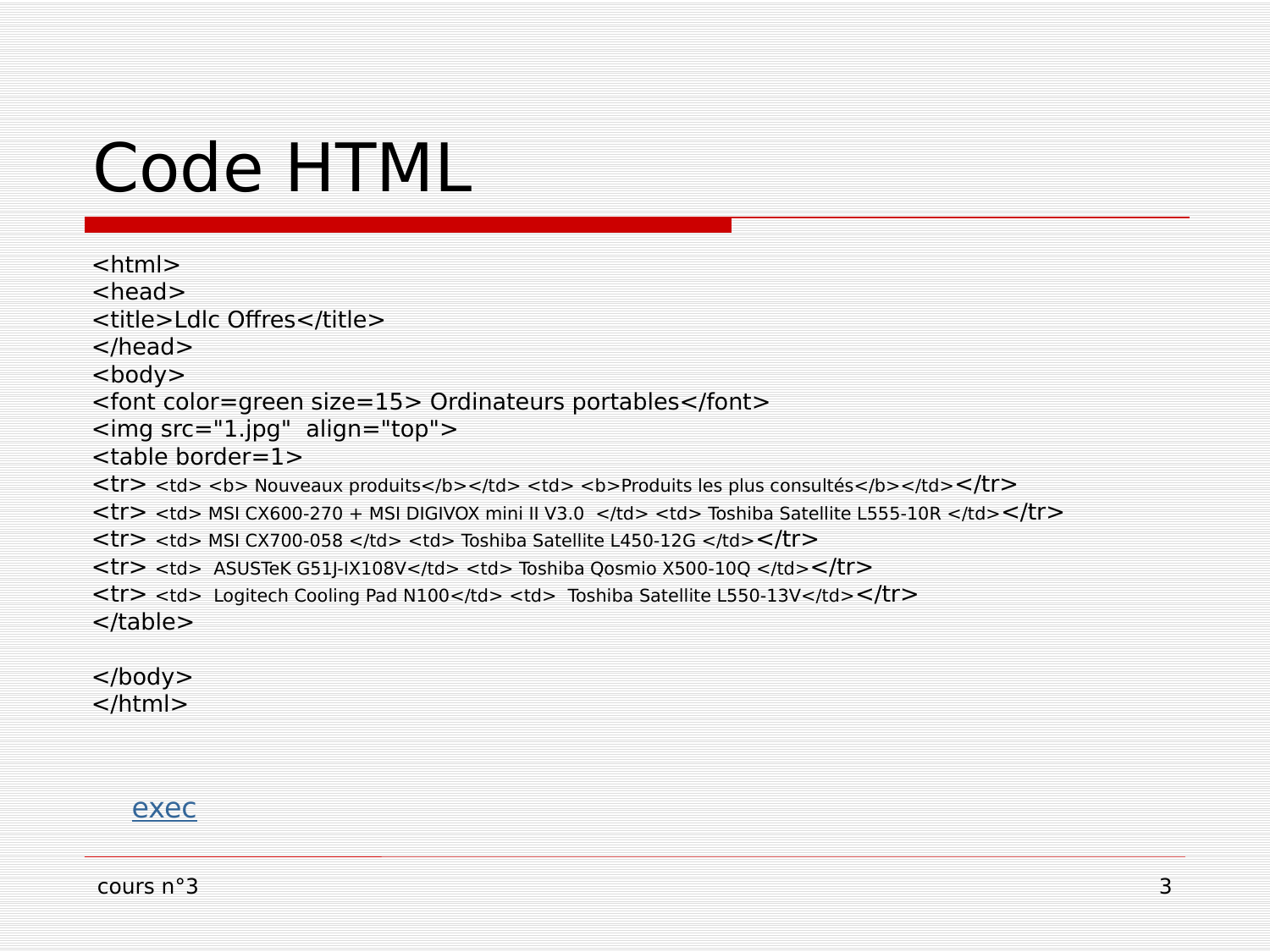

# Code HTML
<html>
<head>
<title>Ldlc Offres</title>
</head>
<body>
<font color=green size=15> Ordinateurs portables</font>
<img src="1.jpg"  align="top">
<table border=1>
<tr> <td> <b> Nouveaux produits</b></td> <td> <b>Produits les plus consultés</b></td></tr>
<tr> <td> MSI CX600-270 + MSI DIGIVOX mini II V3.0  </td> <td> Toshiba Satellite L555-10R </td></tr>
<tr> <td> MSI CX700-058 </td> <td> Toshiba Satellite L450-12G </td></tr>
<tr> <td>  ASUSTeK G51J-IX108V</td> <td> Toshiba Qosmio X500-10Q </td></tr>
<tr> <td>  Logitech Cooling Pad N100</td> <td>  Toshiba Satellite L550-13V</td></tr>
</table>

</body>
</html>
exec
cours n°3
3